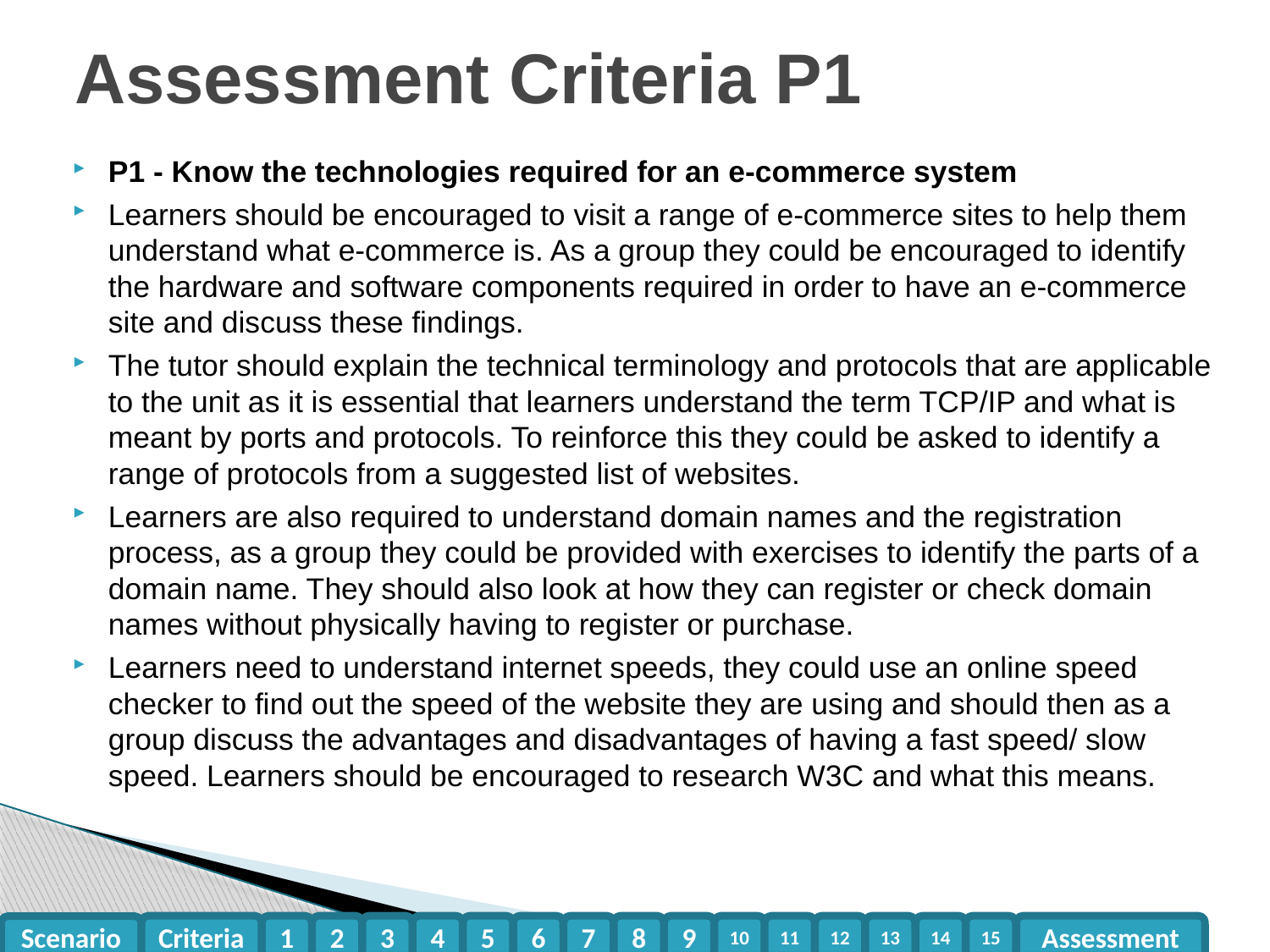

# Assessment Criteria P1
P1 - Know the technologies required for an e-commerce system
Learners should be encouraged to visit a range of e-commerce sites to help them understand what e-commerce is. As a group they could be encouraged to identify the hardware and software components required in order to have an e-commerce site and discuss these findings.
The tutor should explain the technical terminology and protocols that are applicable to the unit as it is essential that learners understand the term TCP/IP and what is meant by ports and protocols. To reinforce this they could be asked to identify a range of protocols from a suggested list of websites.
Learners are also required to understand domain names and the registration process, as a group they could be provided with exercises to identify the parts of a domain name. They should also look at how they can register or check domain names without physically having to register or purchase.
Learners need to understand internet speeds, they could use an online speed checker to find out the speed of the website they are using and should then as a group discuss the advantages and disadvantages of having a fast speed/ slow speed. Learners should be encouraged to research W3C and what this means.